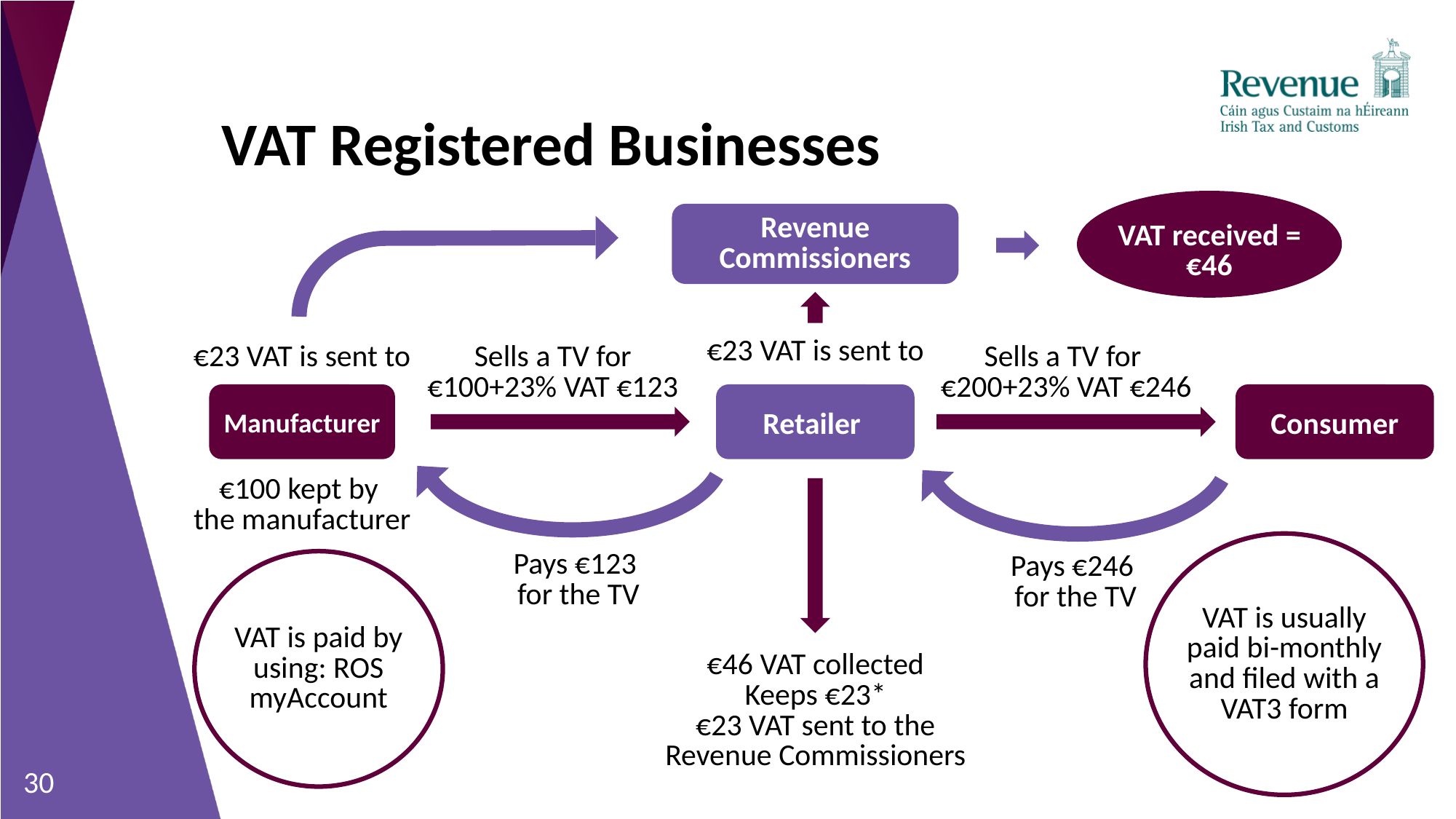

# VAT Registered Businesses
VAT received = €46

Revenue Commissioners

€23 VAT is sent to

€23 VAT is sent to

Sells a TV for €100+23% VAT €123

Sells a TV for
€200+23% VAT €246

Pays €123
for the TV
Manufacturer
Retailer
Consumer

Pays €246
for the TV
€100 kept by
the manufacturer

€46 VAT collected
Keeps €23*
€23 VAT sent to the Revenue Commissioners
VAT is usually paid bi-monthly and filed with a VAT3 form
VAT is paid by using: ROS
myAccount
30